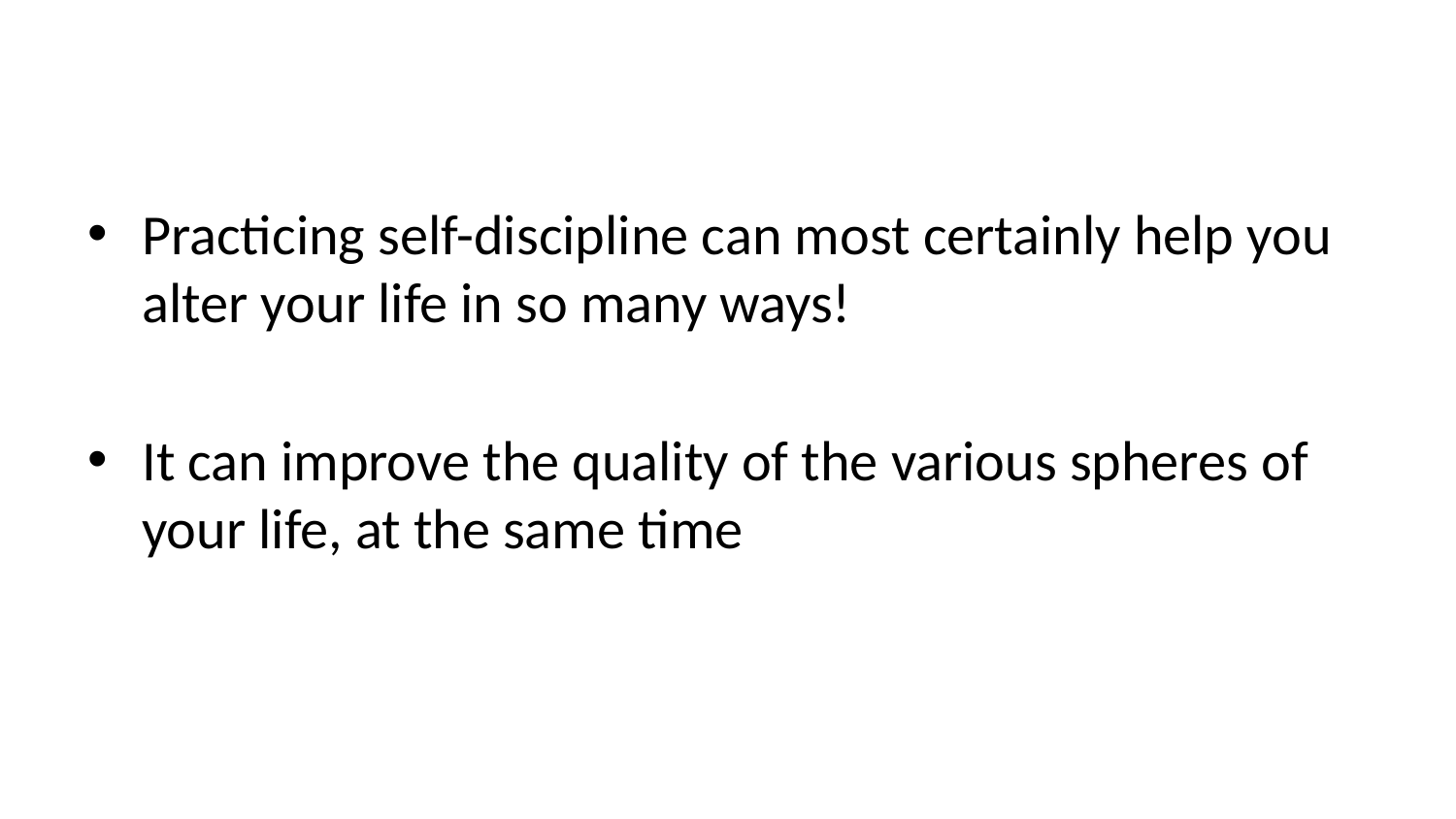

Practicing self-discipline can most certainly help you alter your life in so many ways!

It can improve the quality of the various spheres of your life, at the same time